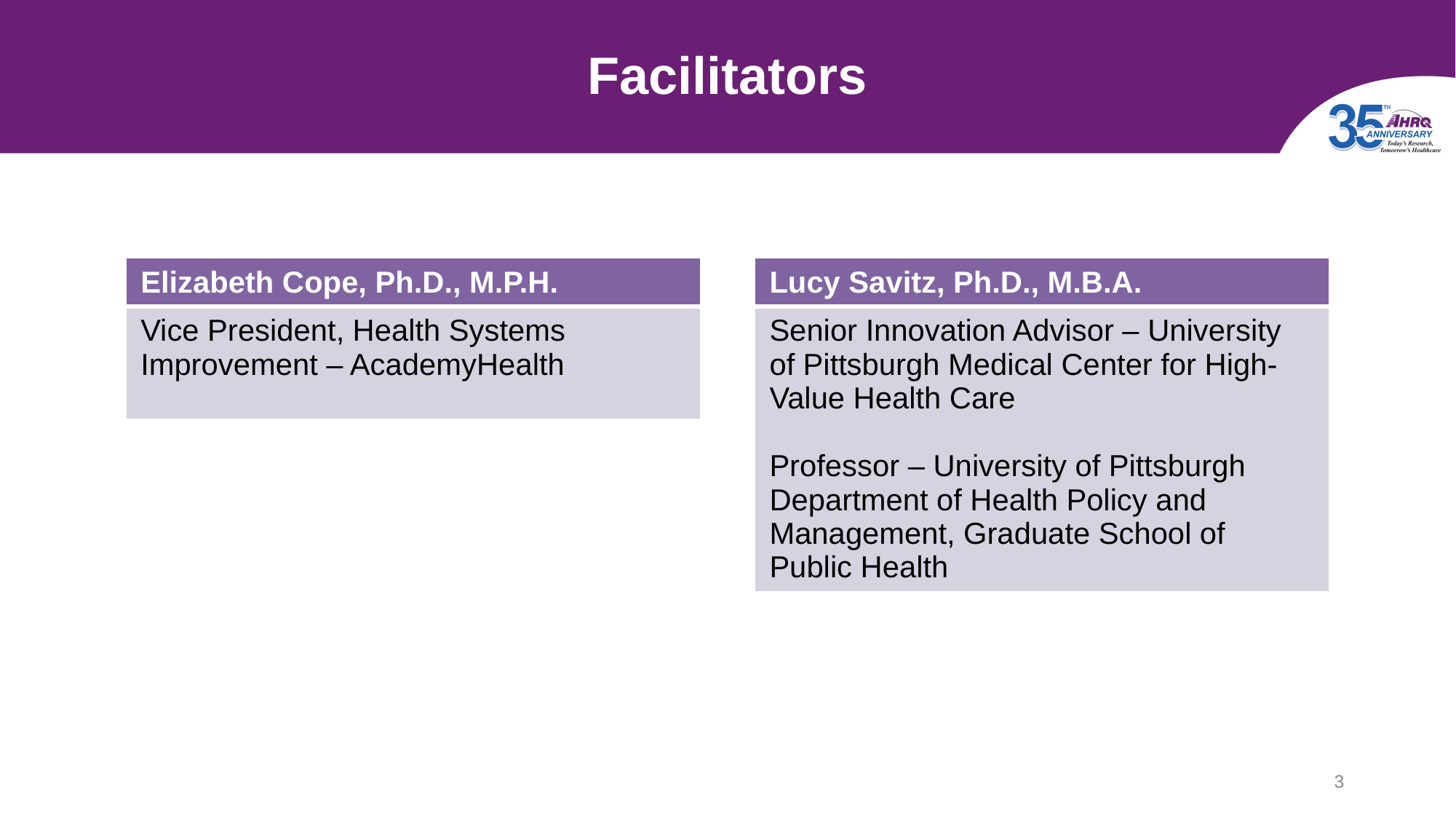

# Facilitators
| Elizabeth Cope, Ph.D., M.P.H. |
| --- |
| Vice President, Health Systems Improvement – AcademyHealth |
| Lucy Savitz, Ph.D., M.B.A. |
| --- |
| Senior Innovation Advisor – University of Pittsburgh Medical Center for High-Value Health Care Professor – University of Pittsburgh Department of Health Policy and Management, Graduate School of Public Health |
3